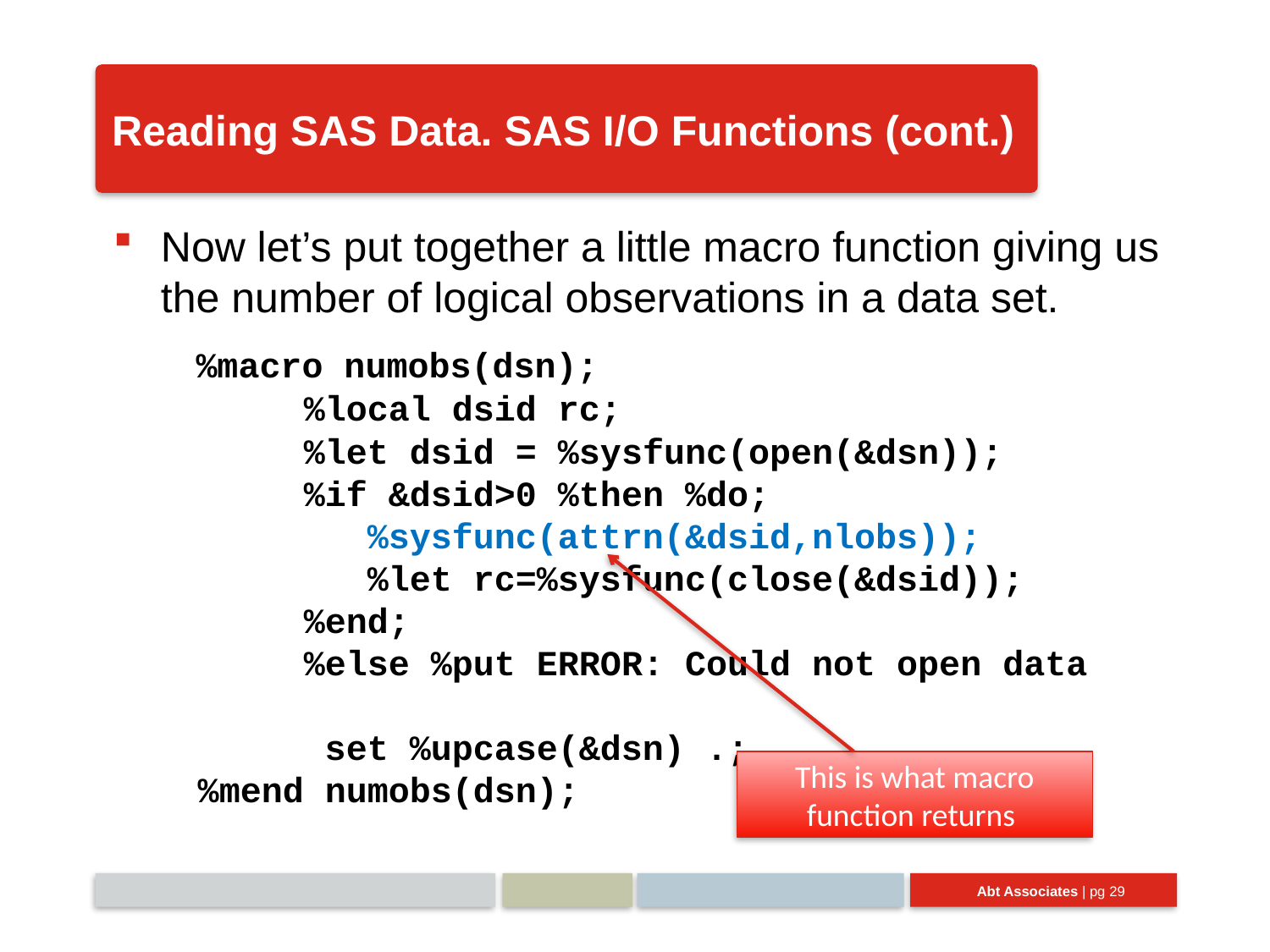

# Reading SAS Data. SAS I/O Functions (cont.)
Now let’s put together a little macro function giving us the number of logical observations in a data set.
       %macro numobs(dsn);
         %local dsid rc;
         %let dsid = %sysfunc(open(&dsn));
         %if &dsid>0 %then %do;
            %sysfunc(attrn(&dsid,nlobs));
            %let rc=%sysfunc(close(&dsid));
         %end;
         %else %put ERROR: Could not open data
          set %upcase(&dsn) .;
    %mend numobs(dsn);
This is what macro function returns